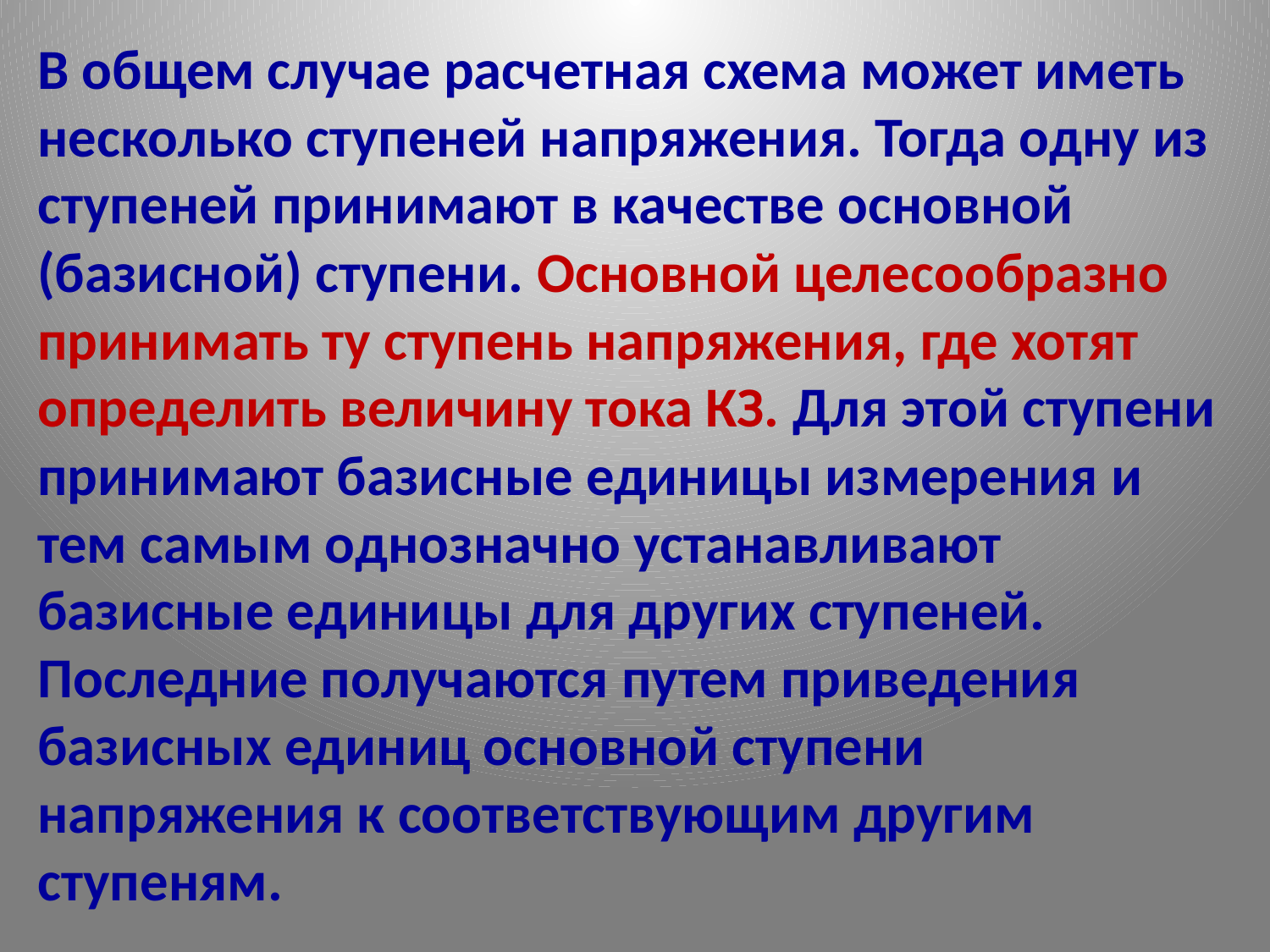

В общем случае расчетная схема может иметь несколько ступеней напряжения. Тогда одну из ступеней принимают в качестве основной (базисной) ступени. Основной целесообразно принимать ту ступень напряжения, где хотят определить величину тока КЗ. Для этой ступени принимают базисные единицы измерения и тем самым однозначно устанавливают базисные единицы для других ступеней. Последние получаются путем приведения базисных единиц основной ступени напряжения к соответствующим другим ступеням.